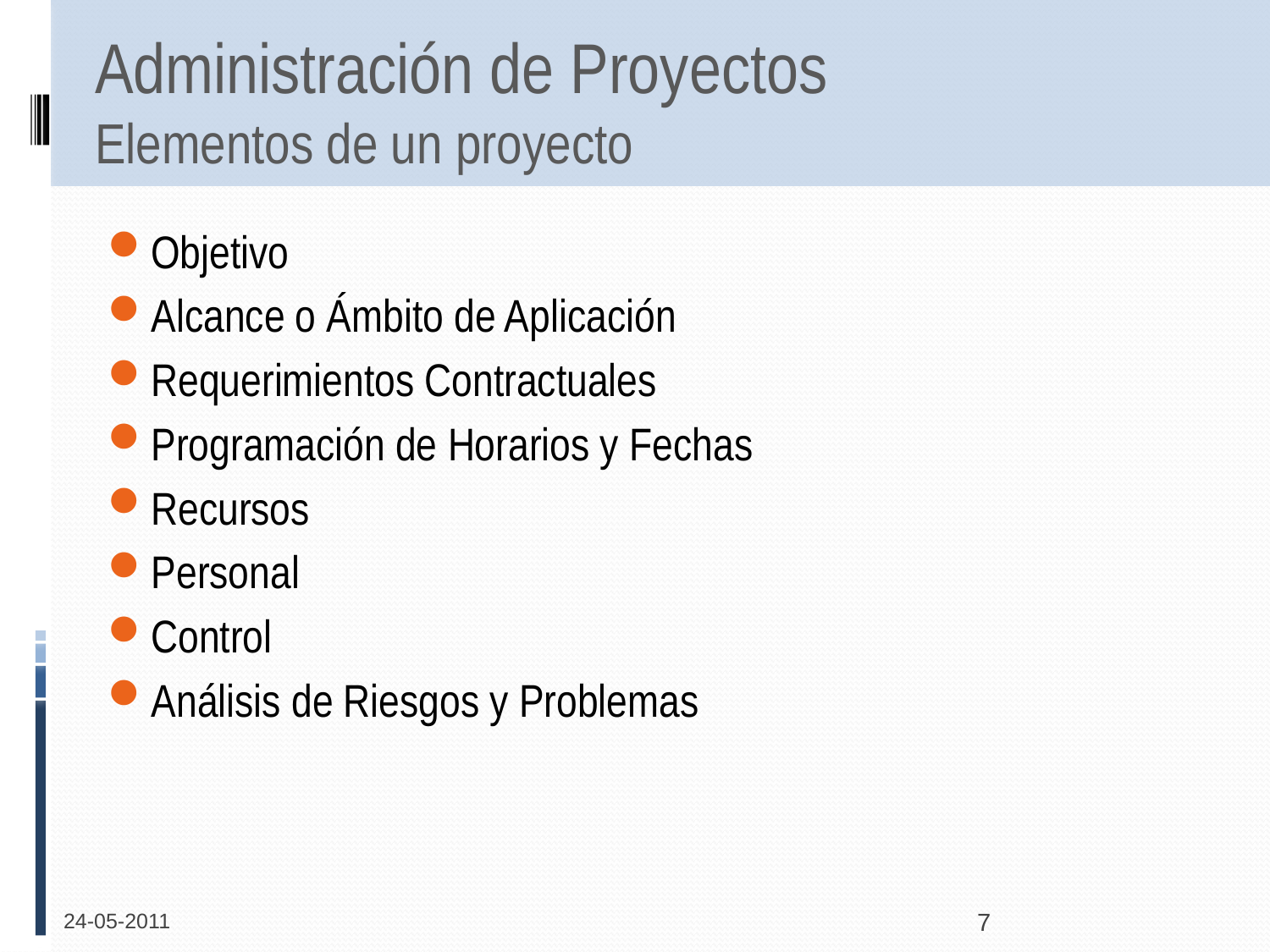

# Administración de Proyectos Elementos de un proyecto
Objetivo
Alcance o Ámbito de Aplicación
Requerimientos Contractuales
Programación de Horarios y Fechas
Recursos
Personal
Control
Análisis de Riesgos y Problemas
24-05-2011
7